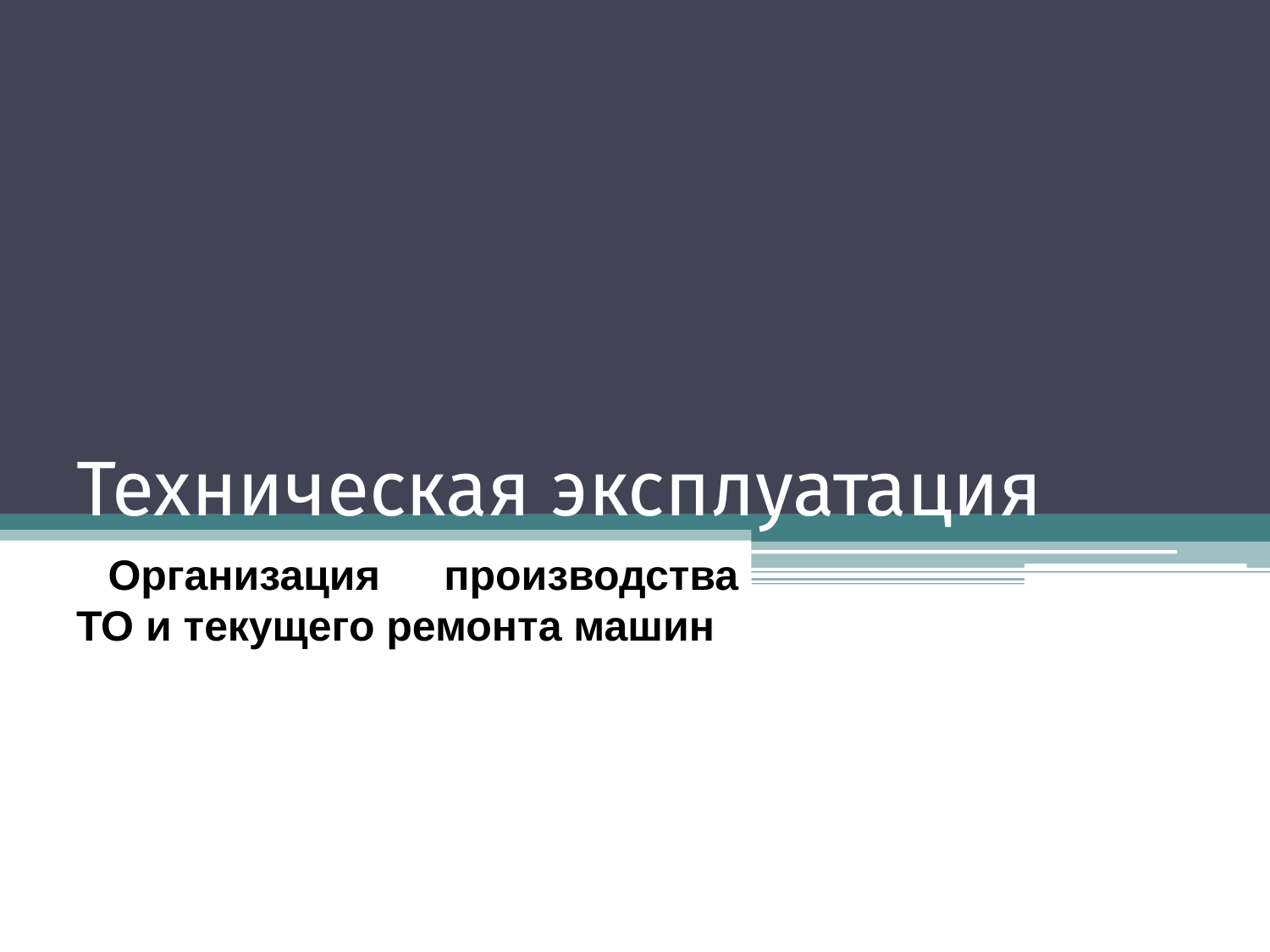

# Техническая эксплуатация
Организация производства ТО и текущего ремонта машин